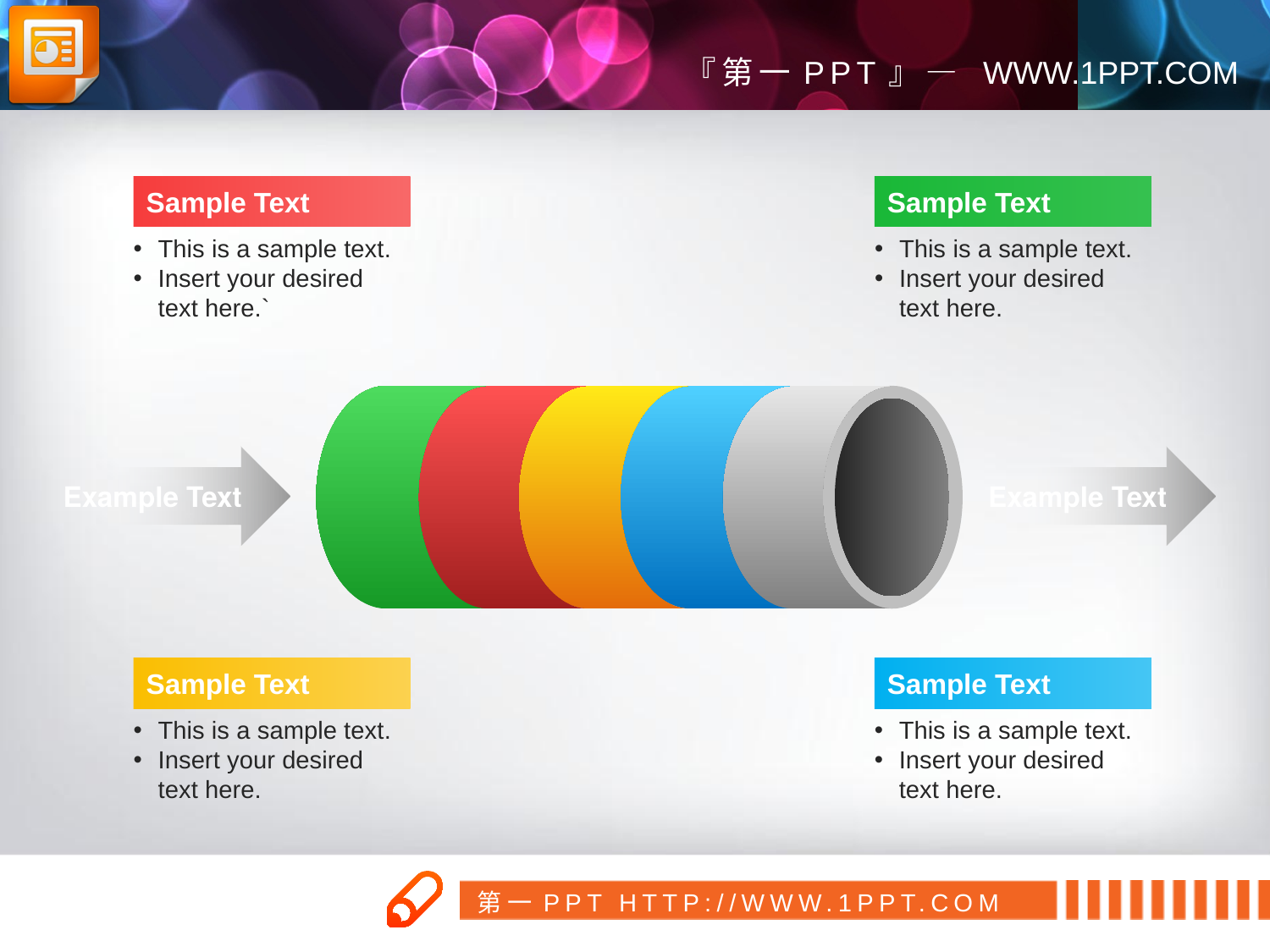

Sample Text
This is a sample text.
Insert your desired text here.`
Sample Text
This is a sample text.
Insert your desired text here.

Example Text
Example Text
Sample Text
This is a sample text.
Insert your desired text here.
Sample Text
This is a sample text.
Insert your desired text here.